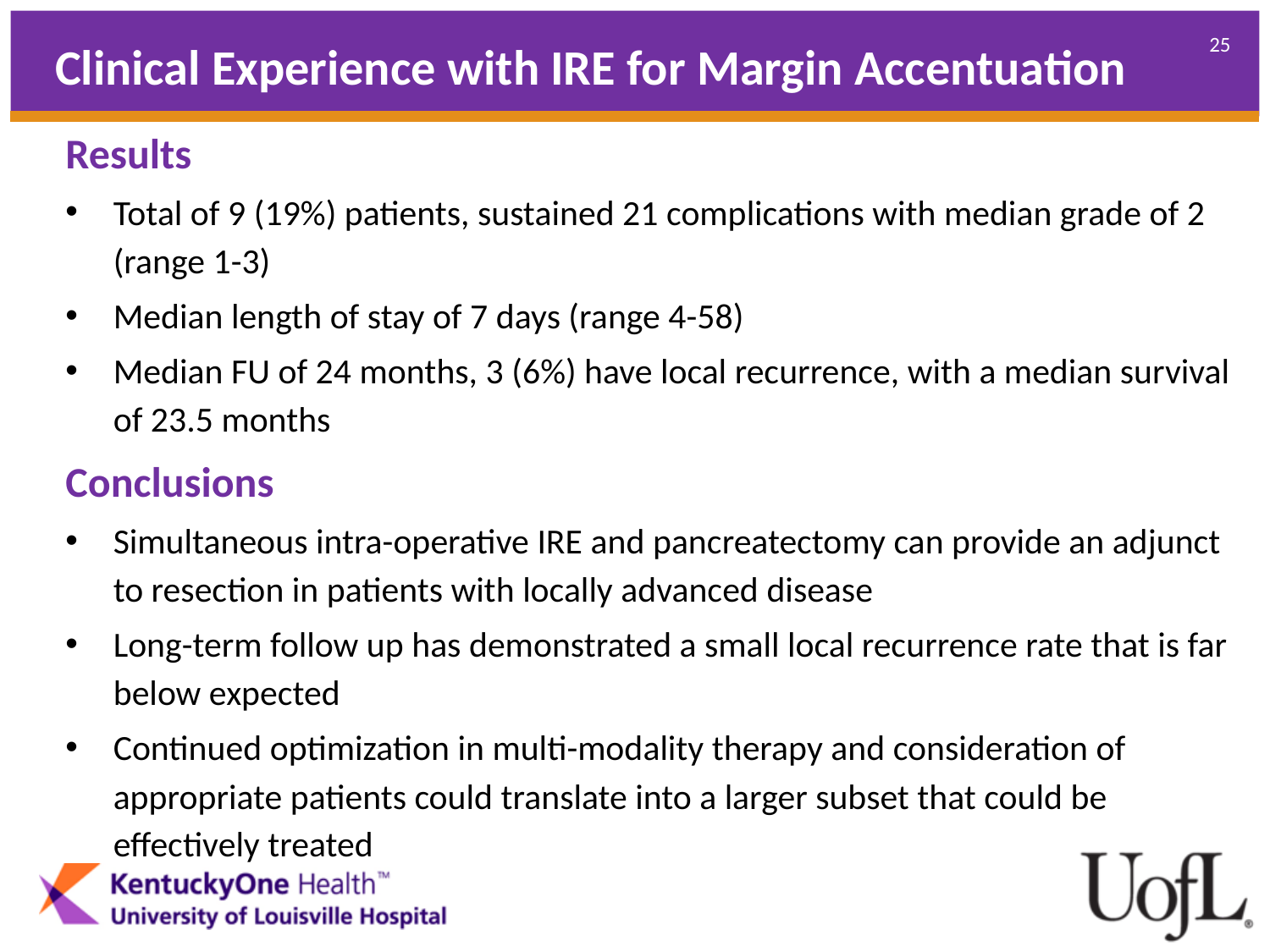

Clinical Experience with IRE for Margin Accentuation
Results
Total of 9 (19%) patients, sustained 21 complications with median grade of 2 (range 1-3)
Median length of stay of 7 days (range 4-58)
Median FU of 24 months, 3 (6%) have local recurrence, with a median survival of 23.5 months
Conclusions
Simultaneous intra-operative IRE and pancreatectomy can provide an adjunct to resection in patients with locally advanced disease
Long-term follow up has demonstrated a small local recurrence rate that is far below expected
Continued optimization in multi-modality therapy and consideration of appropriate patients could translate into a larger subset that could be effectively treated